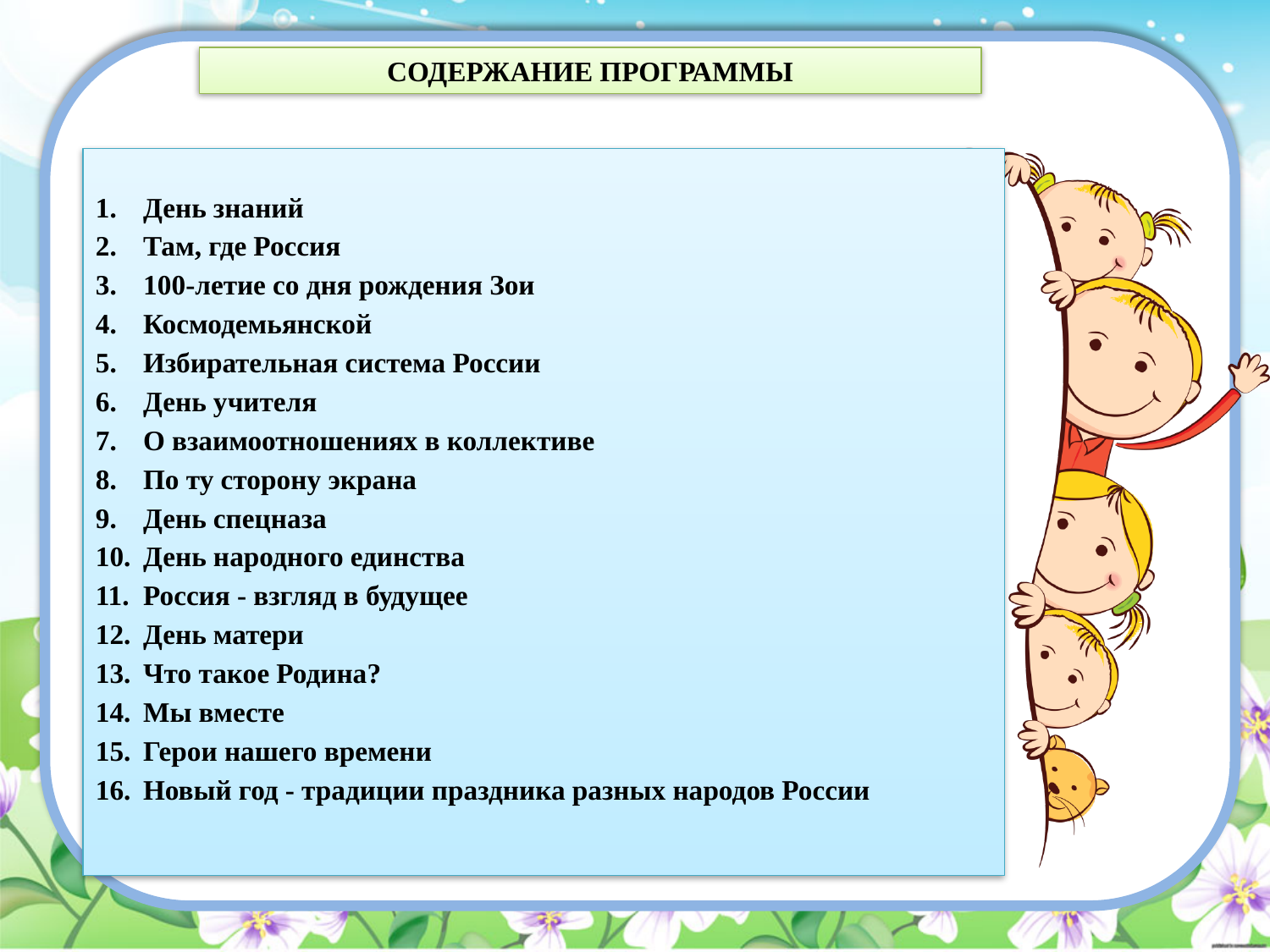

СОДЕРЖАНИЕ ПРОГРАММЫ

День знаний
Там, где Россия
100-летие со дня рождения Зои
Космодемьянской
Избирательная система России
День учителя
О взаимоотношениях в коллективе
По ту сторону экрана
День спецназа
День народного единства
Россия - взгляд в будущее
День матери
Что такое Родина?
Мы вместе
Герои нашего времени
Новый год - традиции праздника разных народов России